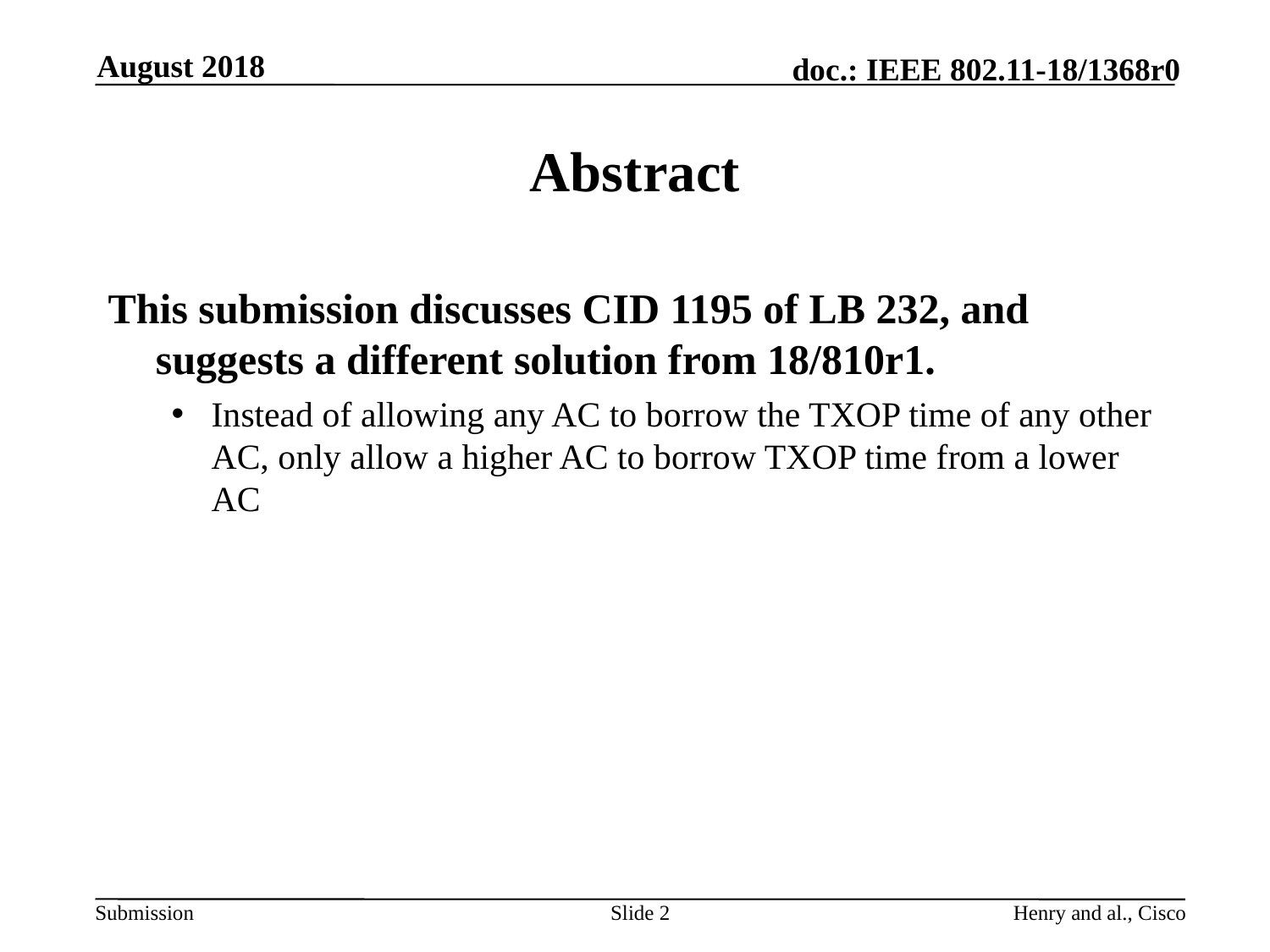

August 2018
# Abstract
This submission discusses CID 1195 of LB 232, and suggests a different solution from 18/810r1.
Instead of allowing any AC to borrow the TXOP time of any other AC, only allow a higher AC to borrow TXOP time from a lower AC

Slide 2
Henry and al., Cisco